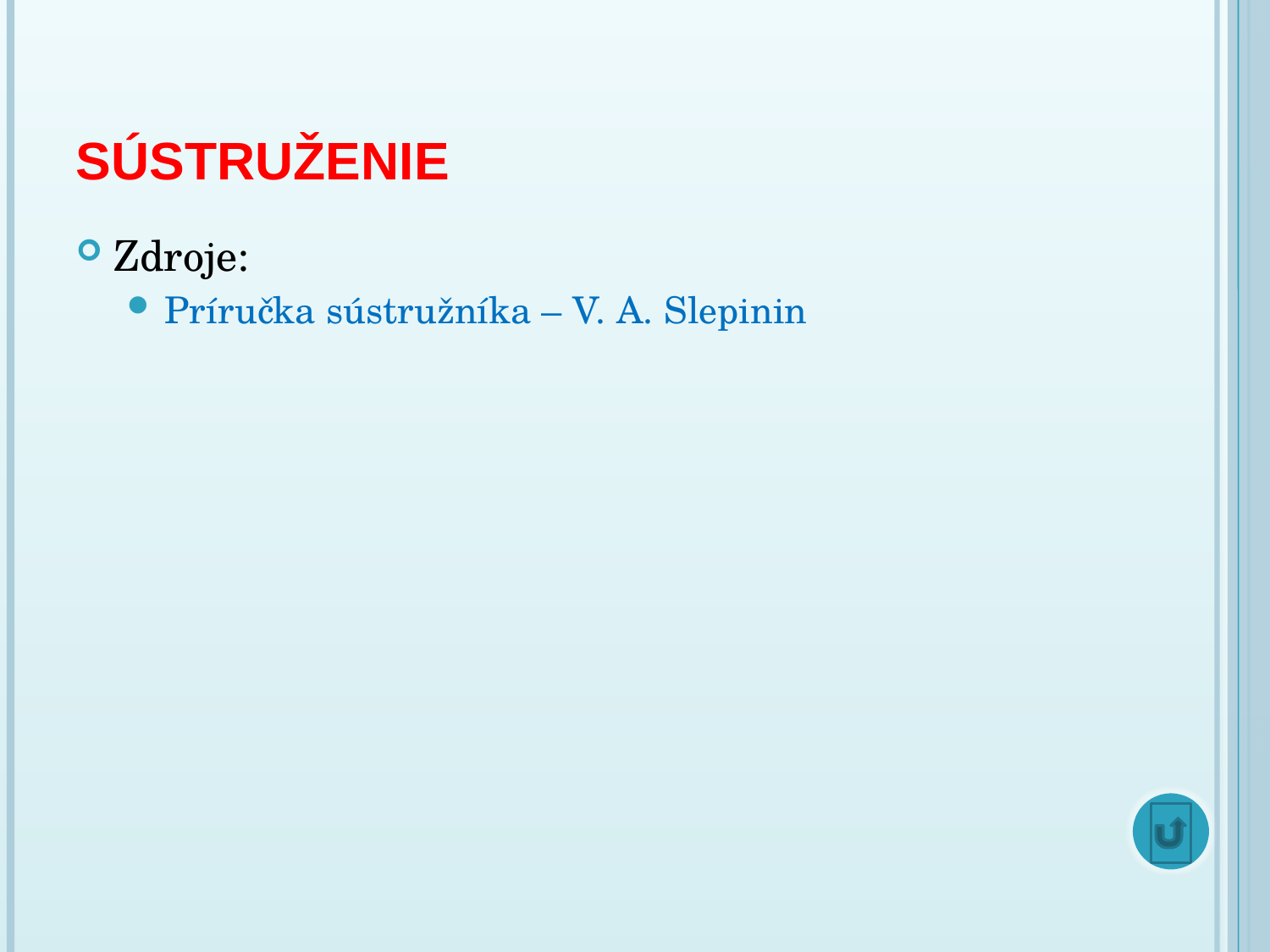

# Sústruženie
Zdroje:
Príručka sústružníka – V. A. Slepinin